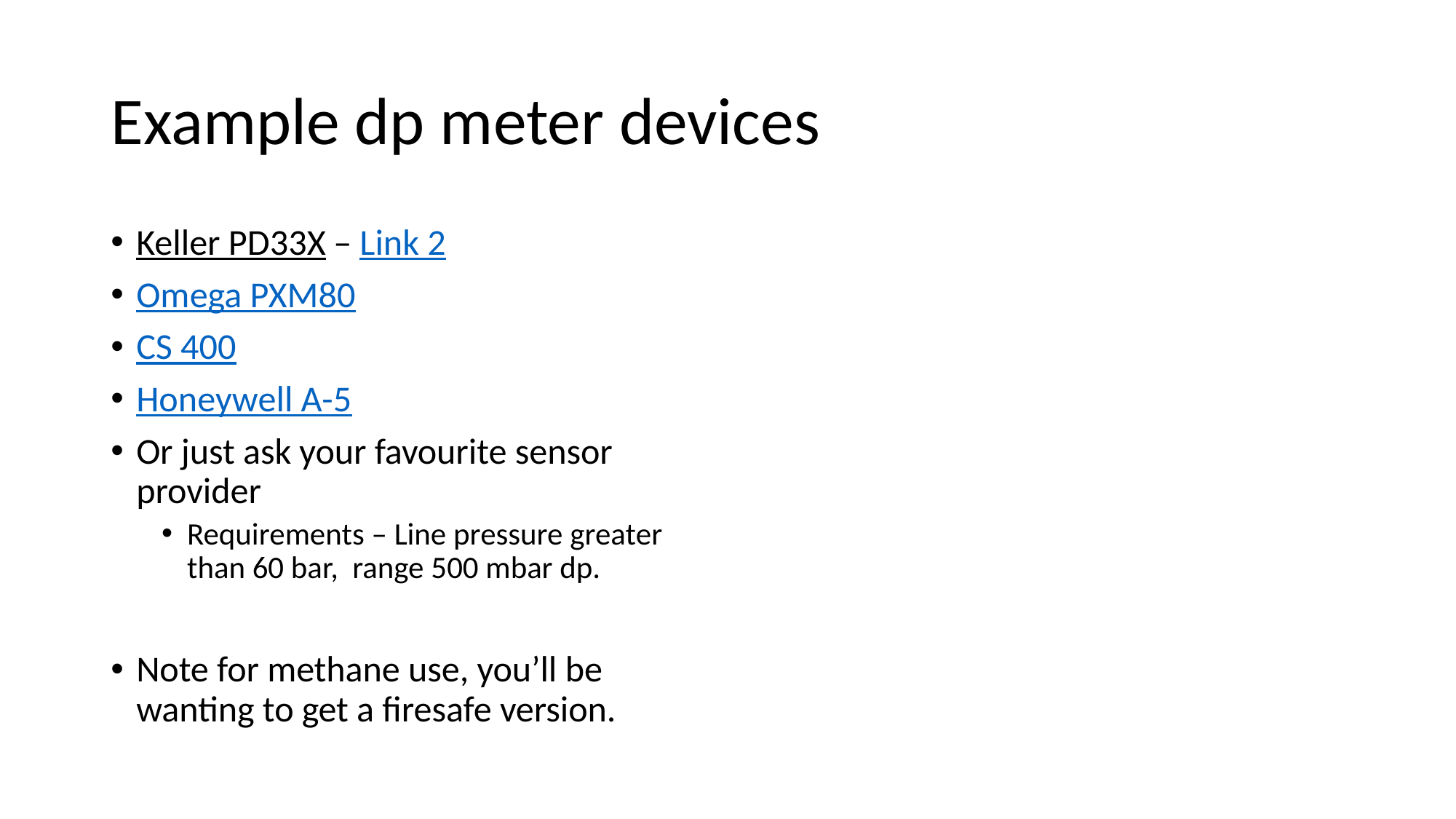

# Example dp meter devices
Keller PD33X – Link 2
Omega PXM80
CS 400
Honeywell A-5
Or just ask your favourite sensor provider
Requirements – Line pressure greater than 60 bar,  range 500 mbar dp.

Note for methane use, you’ll be wanting to get a firesafe version.